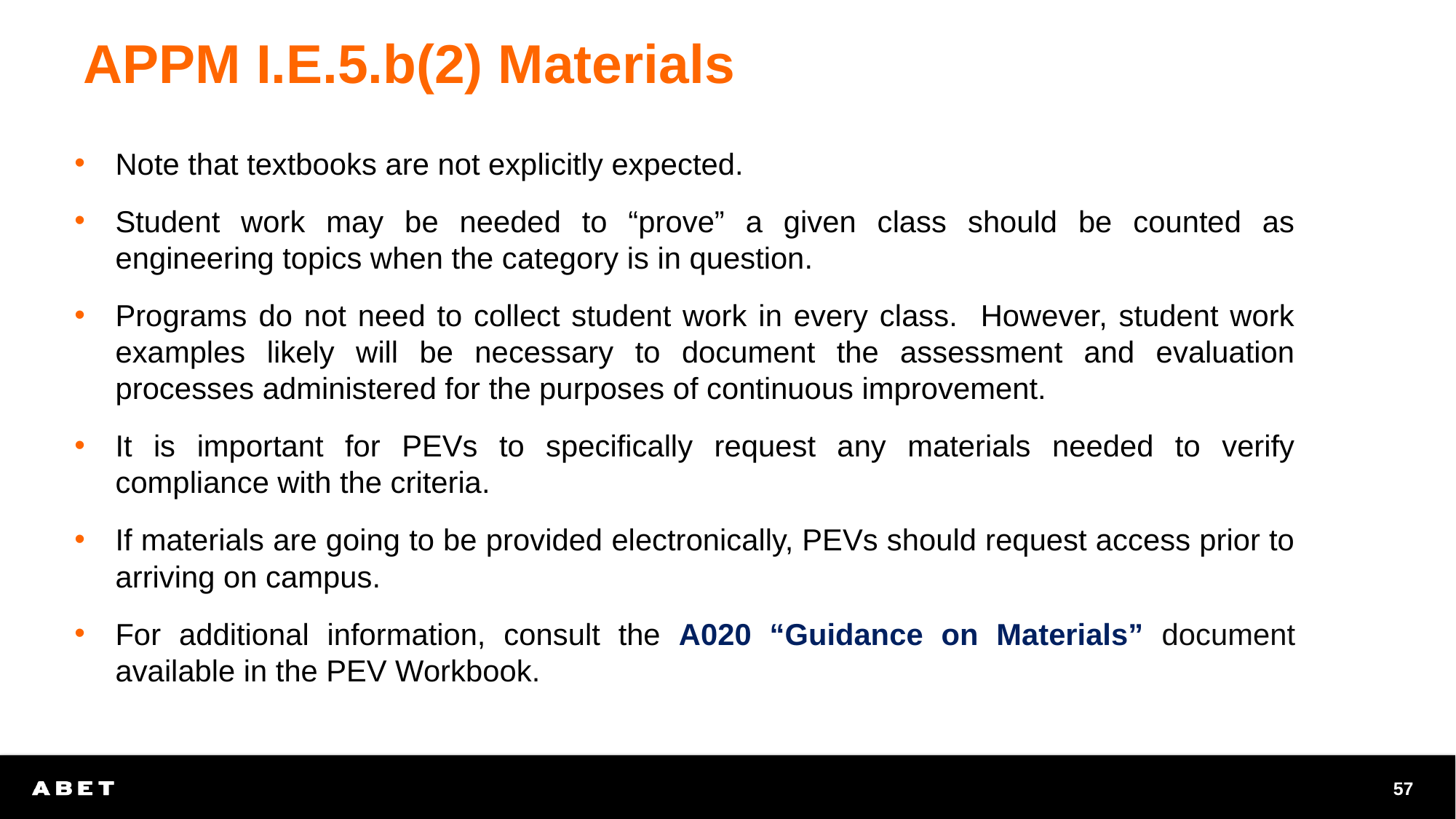

# APPM I.E.5.b(2) Materials
Note that textbooks are not explicitly expected.
Student work may be needed to “prove” a given class should be counted as engineering topics when the category is in question.
Programs do not need to collect student work in every class.  However, student work examples likely will be necessary to document the assessment and evaluation processes administered for the purposes of continuous improvement.
It is important for PEVs to specifically request any materials needed to verify compliance with the criteria.
If materials are going to be provided electronically, PEVs should request access prior to arriving on campus.
For additional information, consult the A020 “Guidance on Materials” document available in the PEV Workbook.